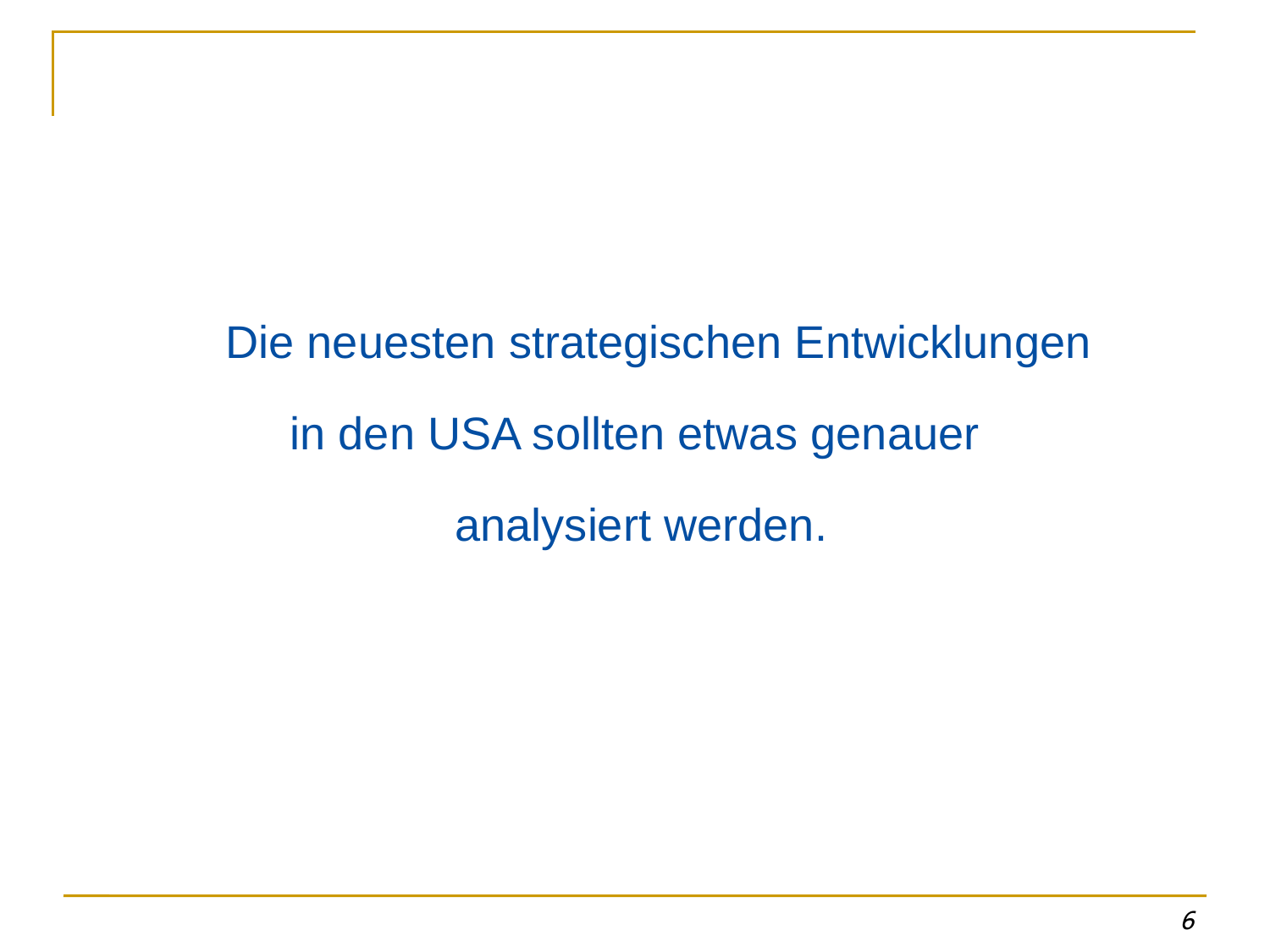

Die neuesten strategischen Entwicklungen
in den USA sollten etwas genauer
 analysiert werden.
6